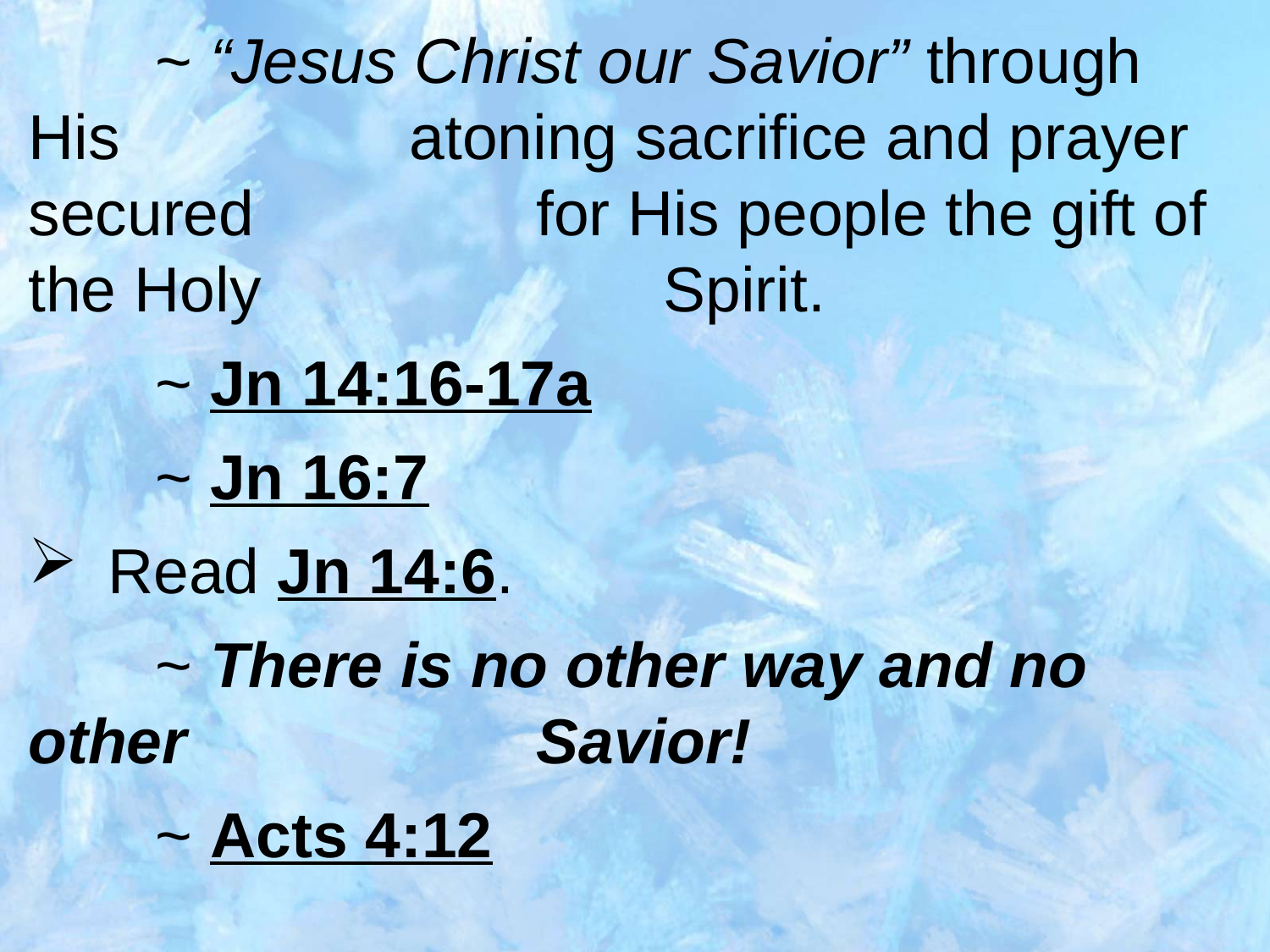

~ “Jesus Christ our Savior” through His 			atoning sacrifice and prayer secured 			for His people the gift of the Holy 				Spirit.
	~ Jn 14:16-17a
	~ Jn 16:7
Read Jn 14:6.
	~ There is no other way and no other 			Savior!
	~ Acts 4:12